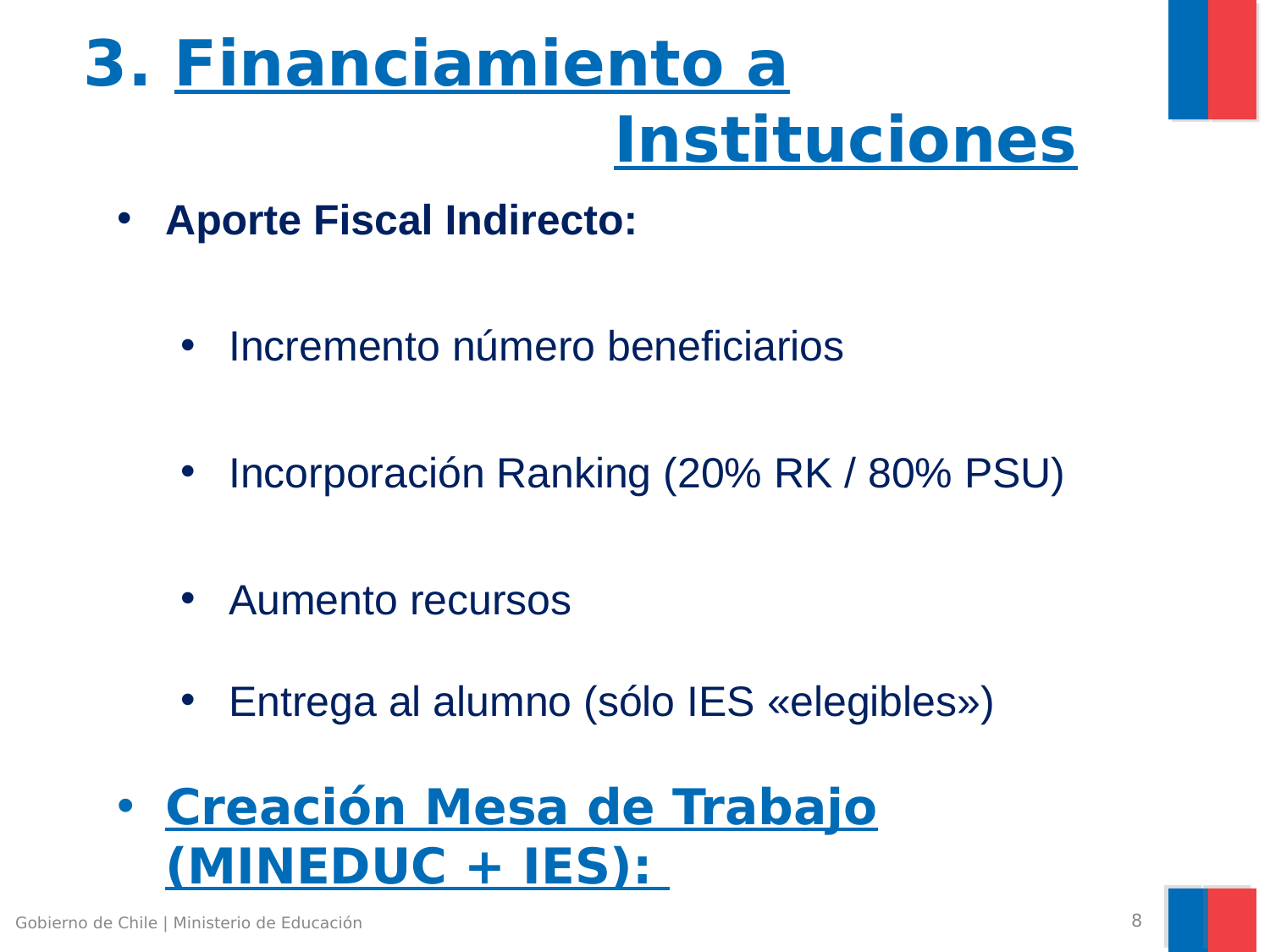

# 3. Financiamiento a							 Instituciones
Aporte Fiscal Indirecto:

Incremento número beneficiarios

Incorporación Ranking (20% RK / 80% PSU)

Aumento recursos

Entrega al alumno (sólo IES «elegibles»)

Creación Mesa de Trabajo (MINEDUC + IES):

Plazo: Proyecto de Ley 30 Abril 2012

Gobierno de Chile | Ministerio de Educación
8